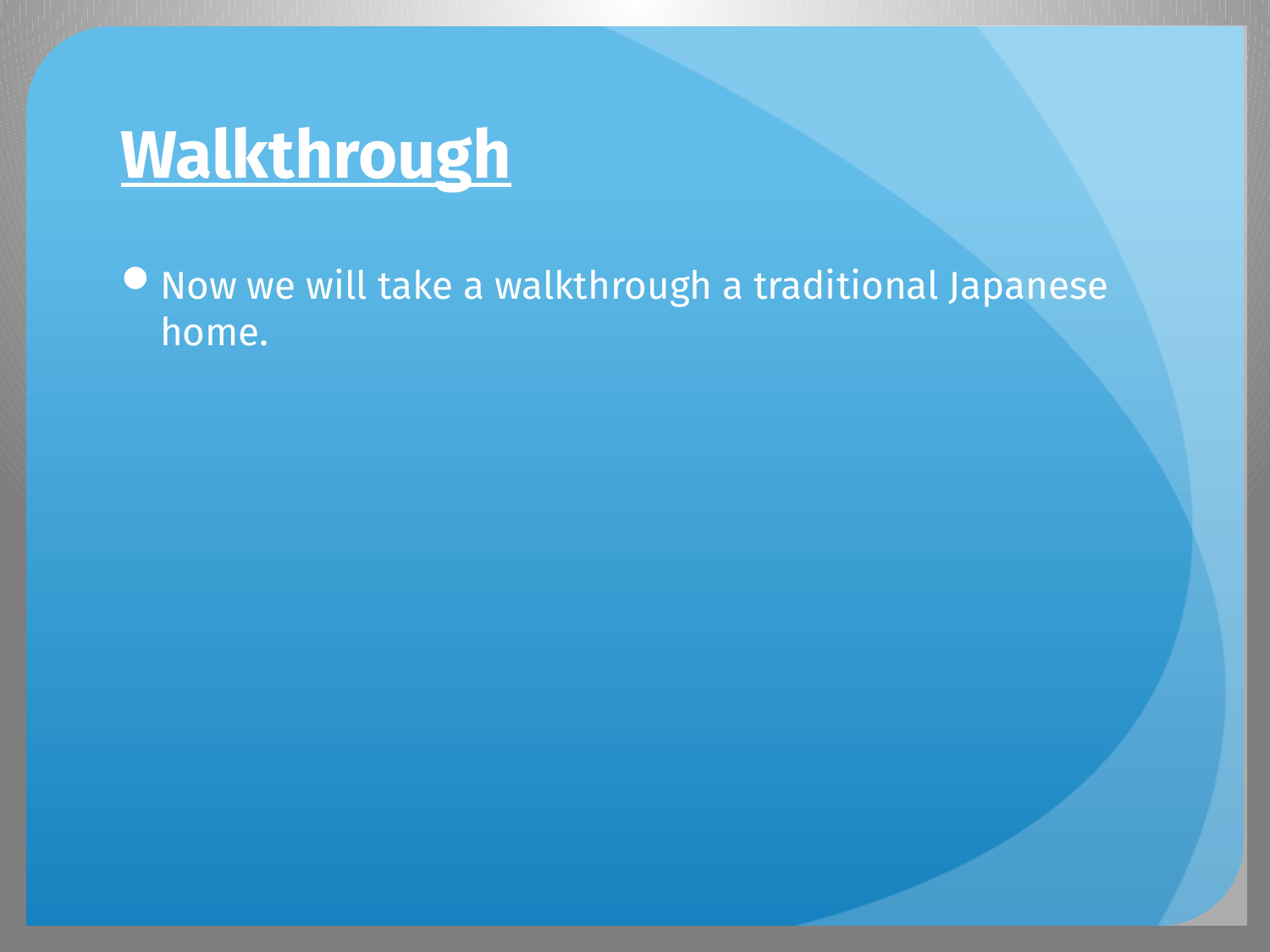

# Walkthrough
Now we will take a walkthrough a traditional Japanese home.